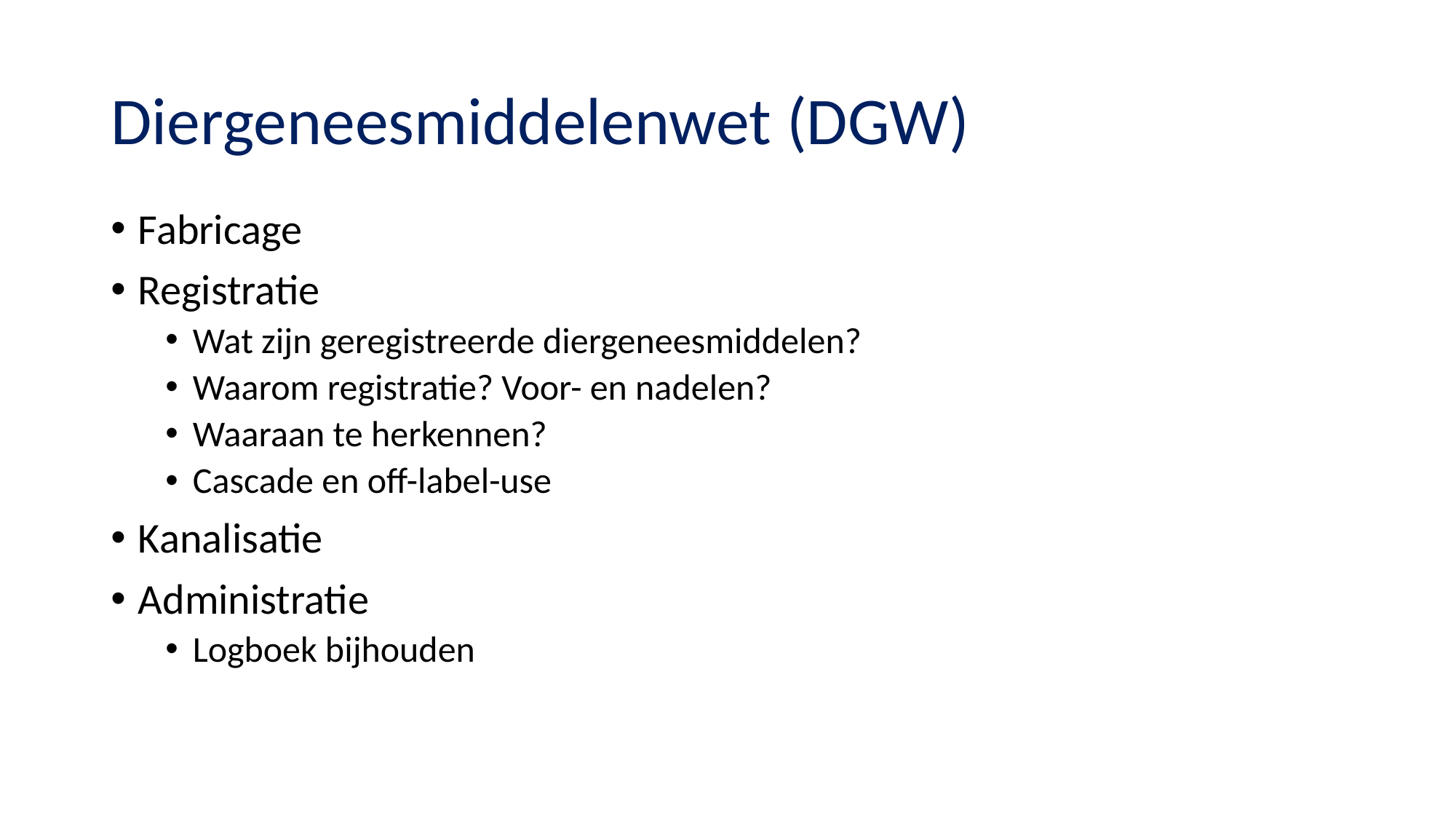

# Diergeneesmiddelenwet (DGW)
Fabricage
Registratie
Wat zijn geregistreerde diergeneesmiddelen?
Waarom registratie? Voor- en nadelen?
Waaraan te herkennen?
Cascade en off-label-use
Kanalisatie
Administratie
Logboek bijhouden